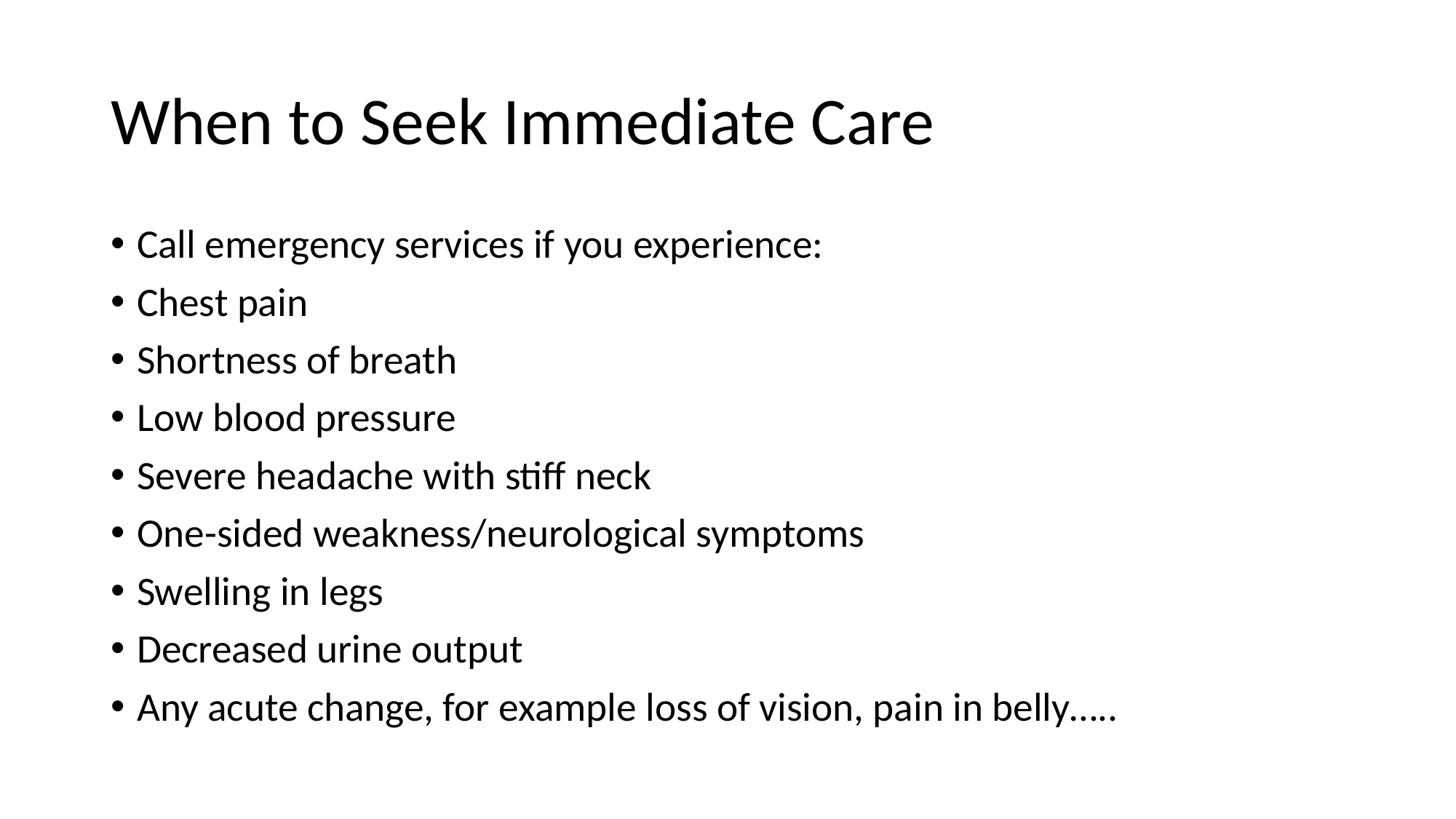

# When to Seek Immediate Care
Call emergency services if you experience:
Chest pain
Shortness of breath
Low blood pressure
Severe headache with stiff neck
One-sided weakness/neurological symptoms
Swelling in legs
Decreased urine output
Any acute change, for example loss of vision, pain in belly…..